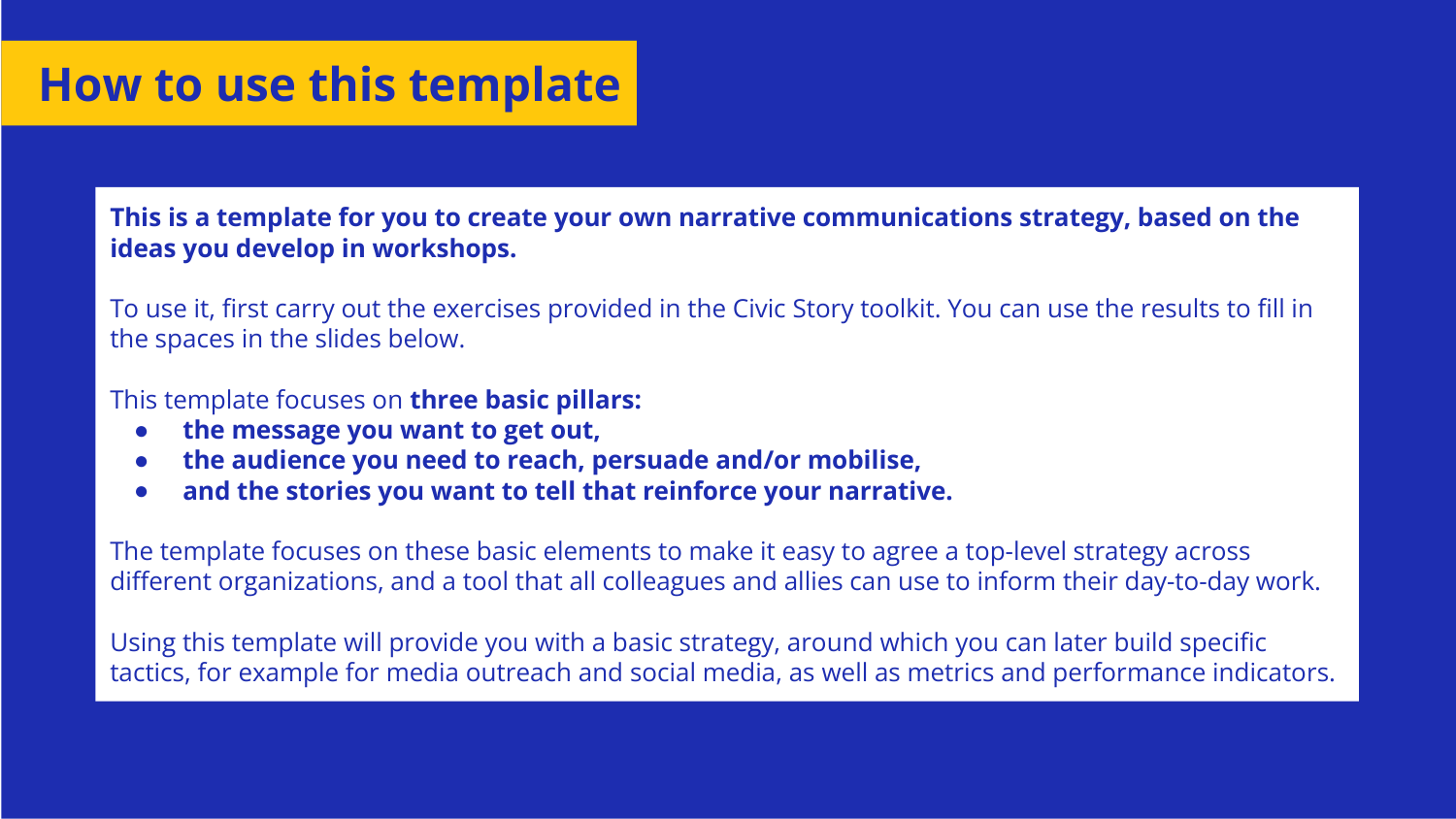

How to use this template
This is a template for you to create your own narrative communications strategy, based on the ideas you develop in workshops.

To use it, first carry out the exercises provided in the Civic Story toolkit. You can use the results to fill in the spaces in the slides below.

This template focuses on three basic pillars:
the message you want to get out,
the audience you need to reach, persuade and/or mobilise,
and the stories you want to tell that reinforce your narrative.

The template focuses on these basic elements to make it easy to agree a top-level strategy across different organizations, and a tool that all colleagues and allies can use to inform their day-to-day work.

Using this template will provide you with a basic strategy, around which you can later build specific tactics, for example for media outreach and social media, as well as metrics and performance indicators.